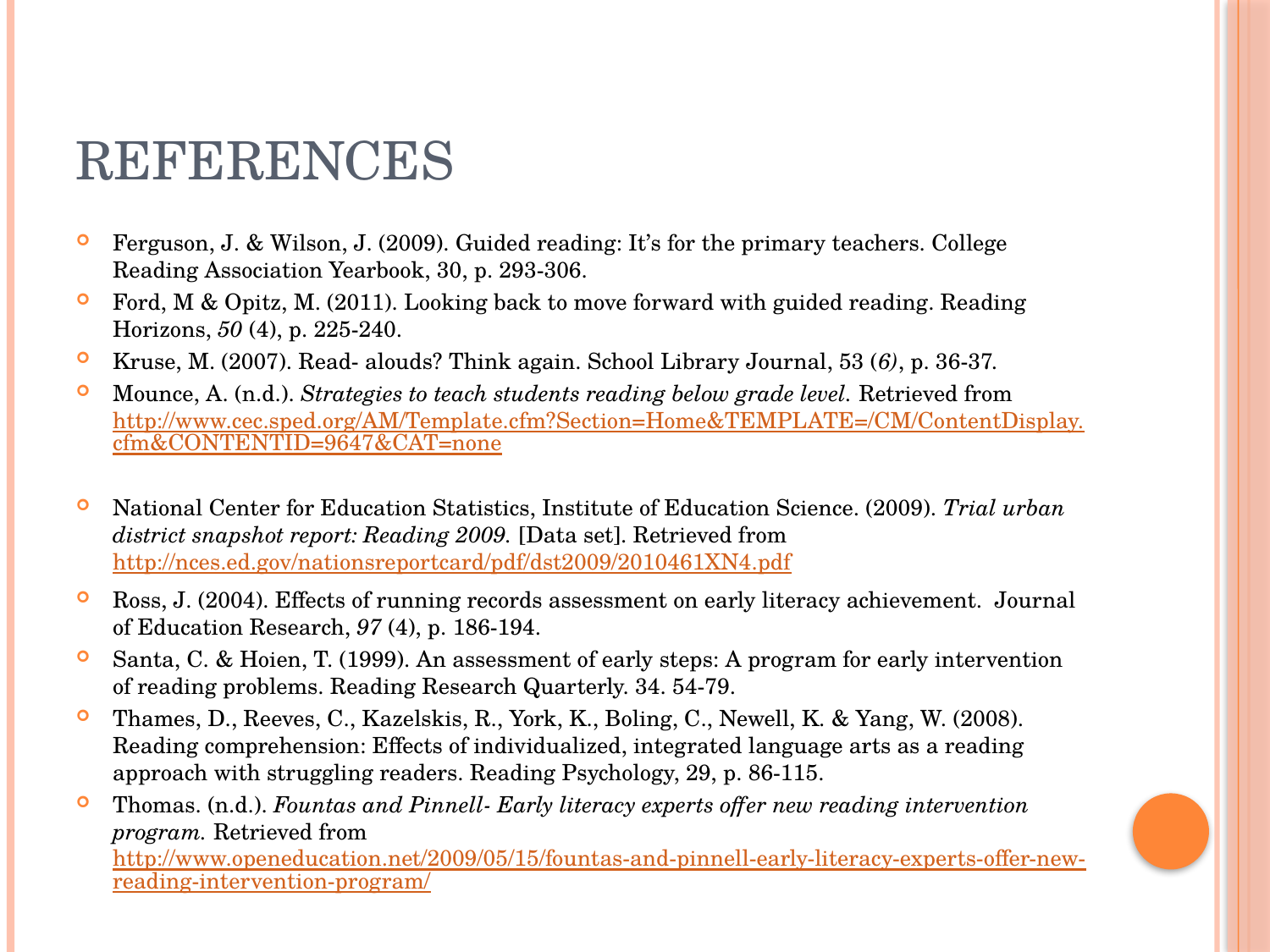

# References
Ferguson, J. & Wilson, J. (2009). Guided reading: It’s for the primary teachers. College Reading Association Yearbook, 30, p. 293-306.
Ford, M & Opitz, M. (2011). Looking back to move forward with guided reading. Reading Horizons, 50 (4), p. 225-240.
Kruse, M. (2007). Read- alouds? Think again. School Library Journal, 53 (6), p. 36-37.
Mounce, A. (n.d.). Strategies to teach students reading below grade level. Retrieved from http://www.cec.sped.org/AM/Template.cfm?Section=Home&TEMPLATE=/CM/ContentDisplay.cfm&CONTENTID=9647&CAT=none
National Center for Education Statistics, Institute of Education Science. (2009). Trial urban district snapshot report: Reading 2009. [Data set]. Retrieved from http://nces.ed.gov/nationsreportcard/pdf/dst2009/2010461XN4.pdf
Ross, J. (2004). Effects of running records assessment on early literacy achievement.  Journal of Education Research, 97 (4), p. 186-194.
Santa, C. & Hoien, T. (1999). An assessment of early steps: A program for early intervention of reading problems. Reading Research Quarterly. 34. 54-79.
Thames, D., Reeves, C., Kazelskis, R., York, K., Boling, C., Newell, K. & Yang, W. (2008). Reading comprehension: Effects of individualized, integrated language arts as a reading approach with struggling readers. Reading Psychology, 29, p. 86-115.
Thomas. (n.d.). Fountas and Pinnell- Early literacy experts offer new reading intervention program. Retrieved from http://www.openeducation.net/2009/05/15/fountas-and-pinnell-early-literacy-experts-offer-new-reading-intervention-program/